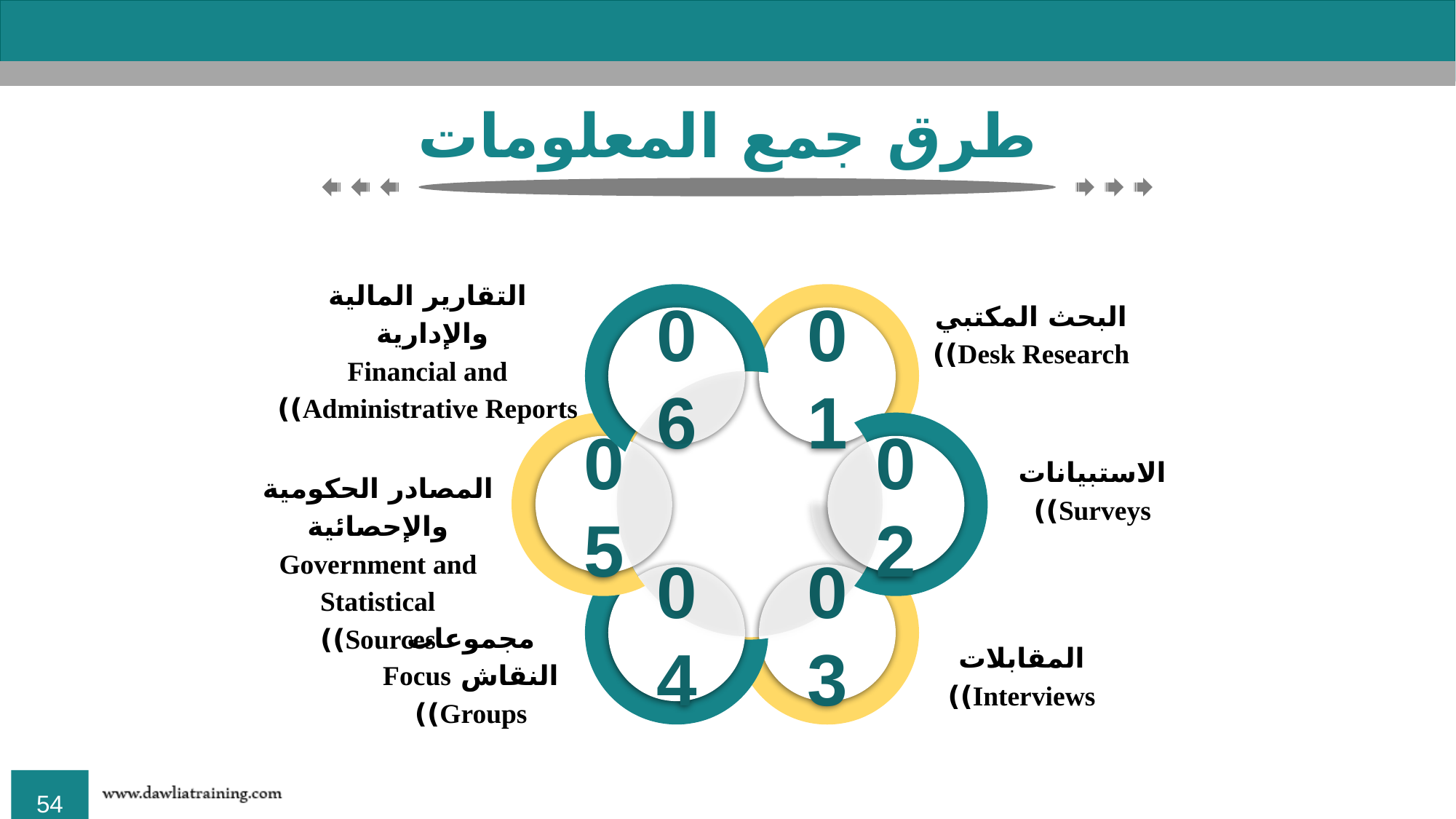

طرق جمع المعلومات

التقارير المالية والإدارية
Financial and Administrative Reports))

06

البحث المكتبي
Desk Research))
01

05

المصادر الحكومية والإحصائية Government and Statistical Sources))

02

الاستبيانات Surveys))

03
المقابلات Interviews))

04

مجموعات النقاش Focus Groups))